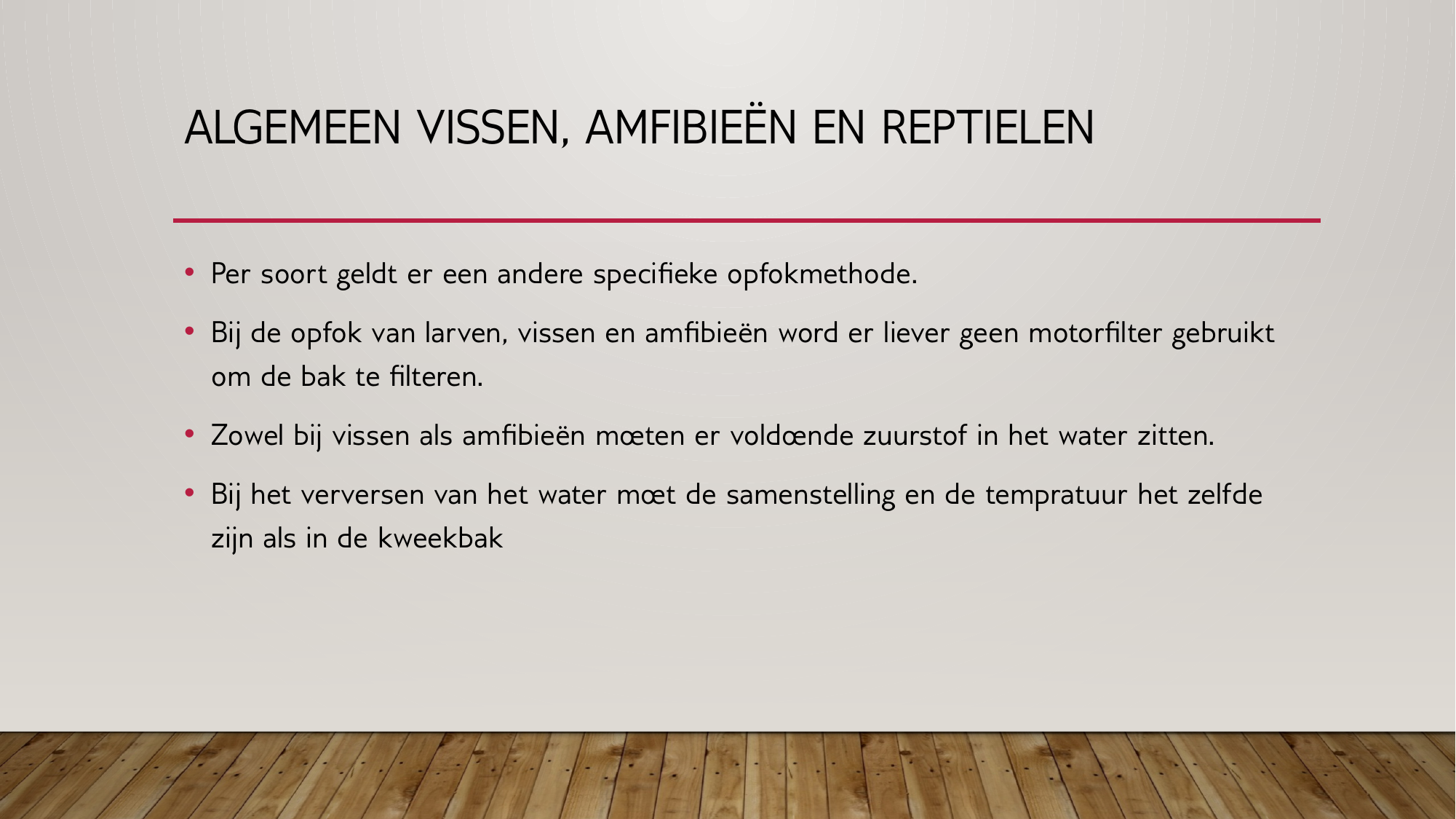

# Algemeen vissen, amfibieën en reptielen
Per soort geldt er een andere specifieke opfokmethode.
Bij de opfok van larven, vissen en amfibieën word er liever geen motorfilter gebruikt om de bak te filteren.
Zowel bij vissen als amfibieën moeten er voldoende zuurstof in het water zitten.
Bij het verversen van het water moet de samenstelling en de tempratuur het zelfde zijn als in de kweekbak